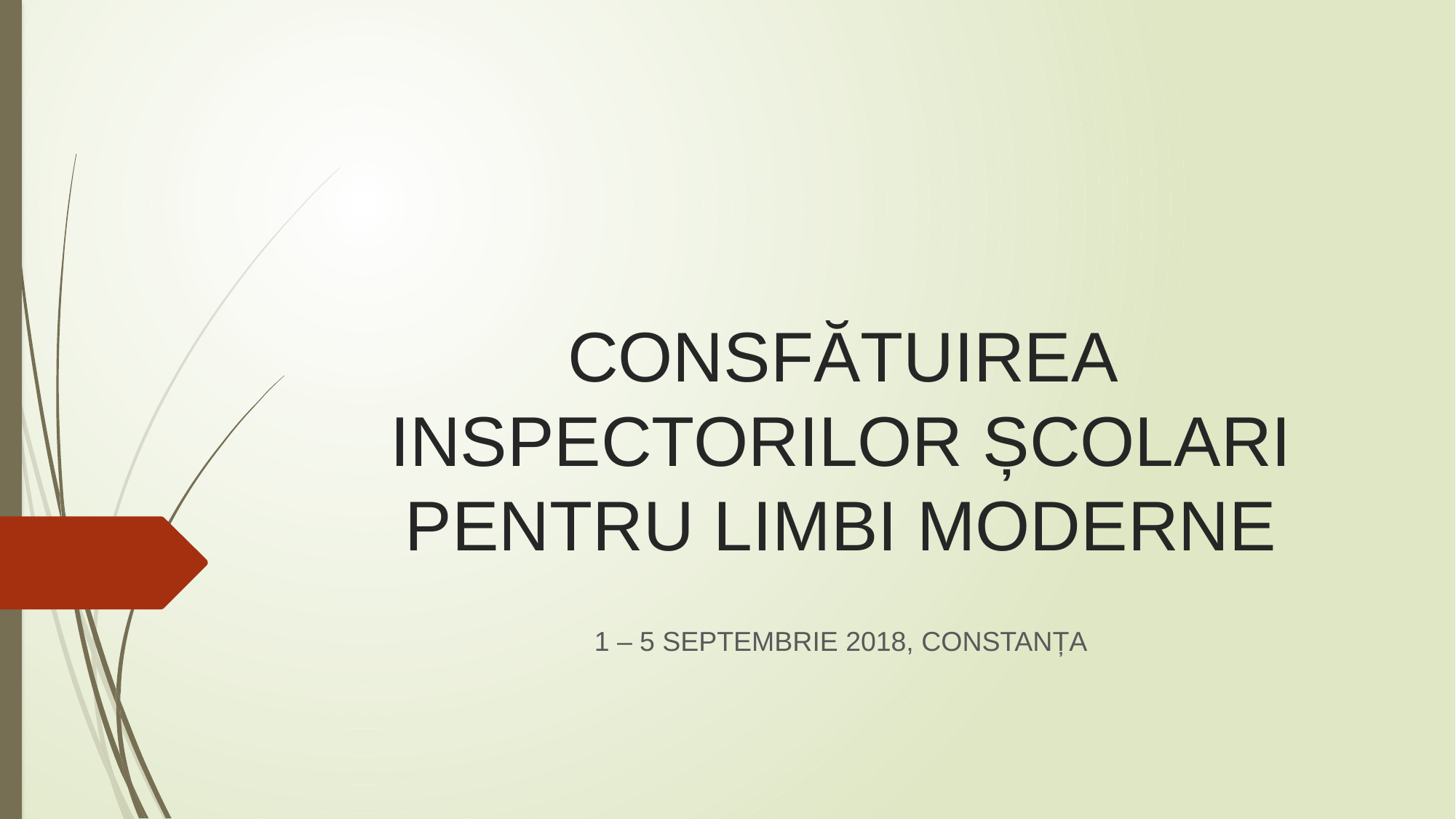

# CONSFĂTUIREA INSPECTORILOR ȘCOLARI PENTRU LIMBI MODERNE

1 – 5 SEPTEMBRIE 2018, CONSTANȚA